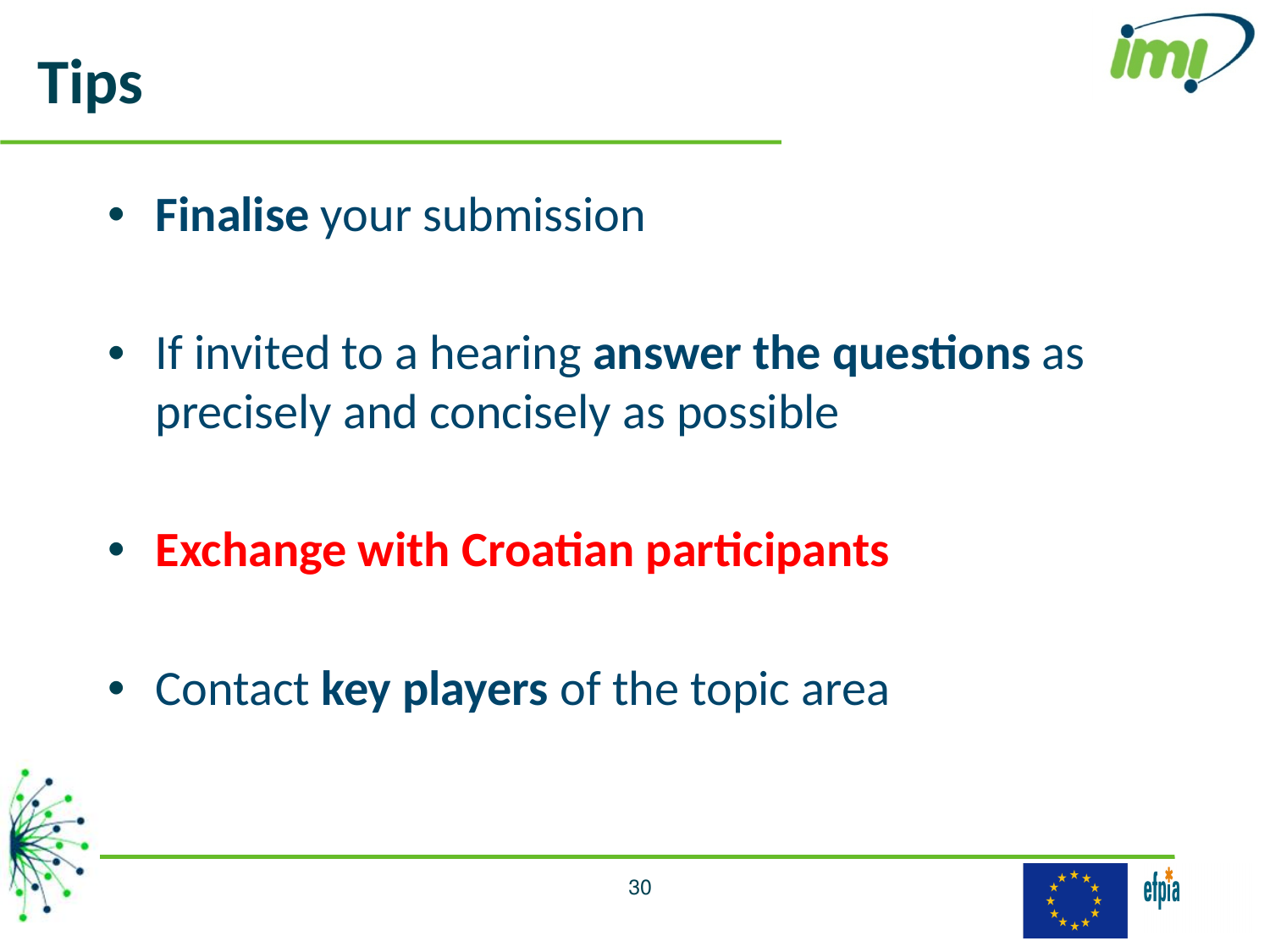

# Tips

Finalise your submission

If invited to a hearing answer the questions as precisely and concisely as possible

Exchange with Croatian participants

Contact key players of the topic area
30